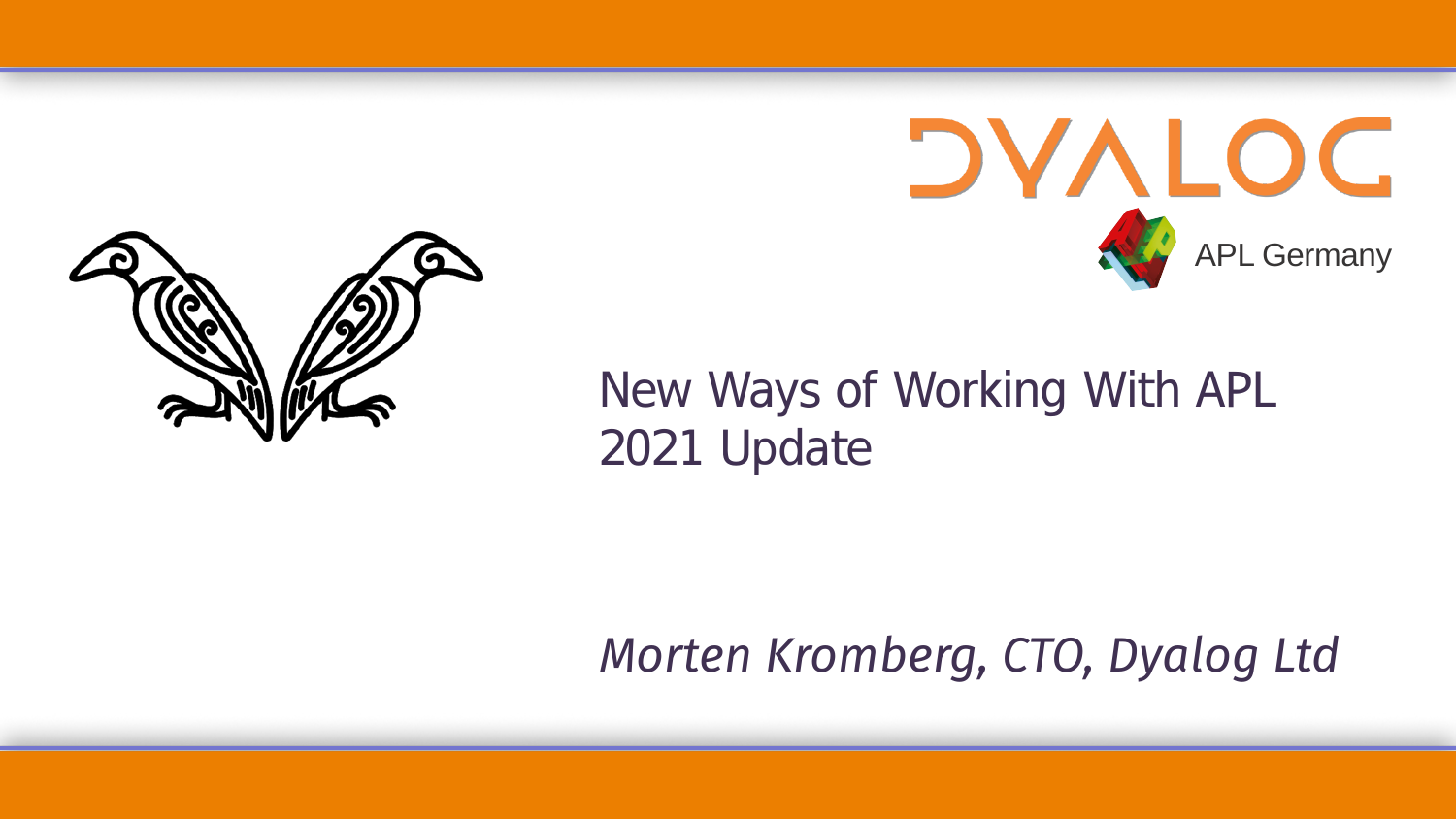

# New Ways of Working With APL 2021 Update
Morten Kromberg, CTO, Dyalog Ltd